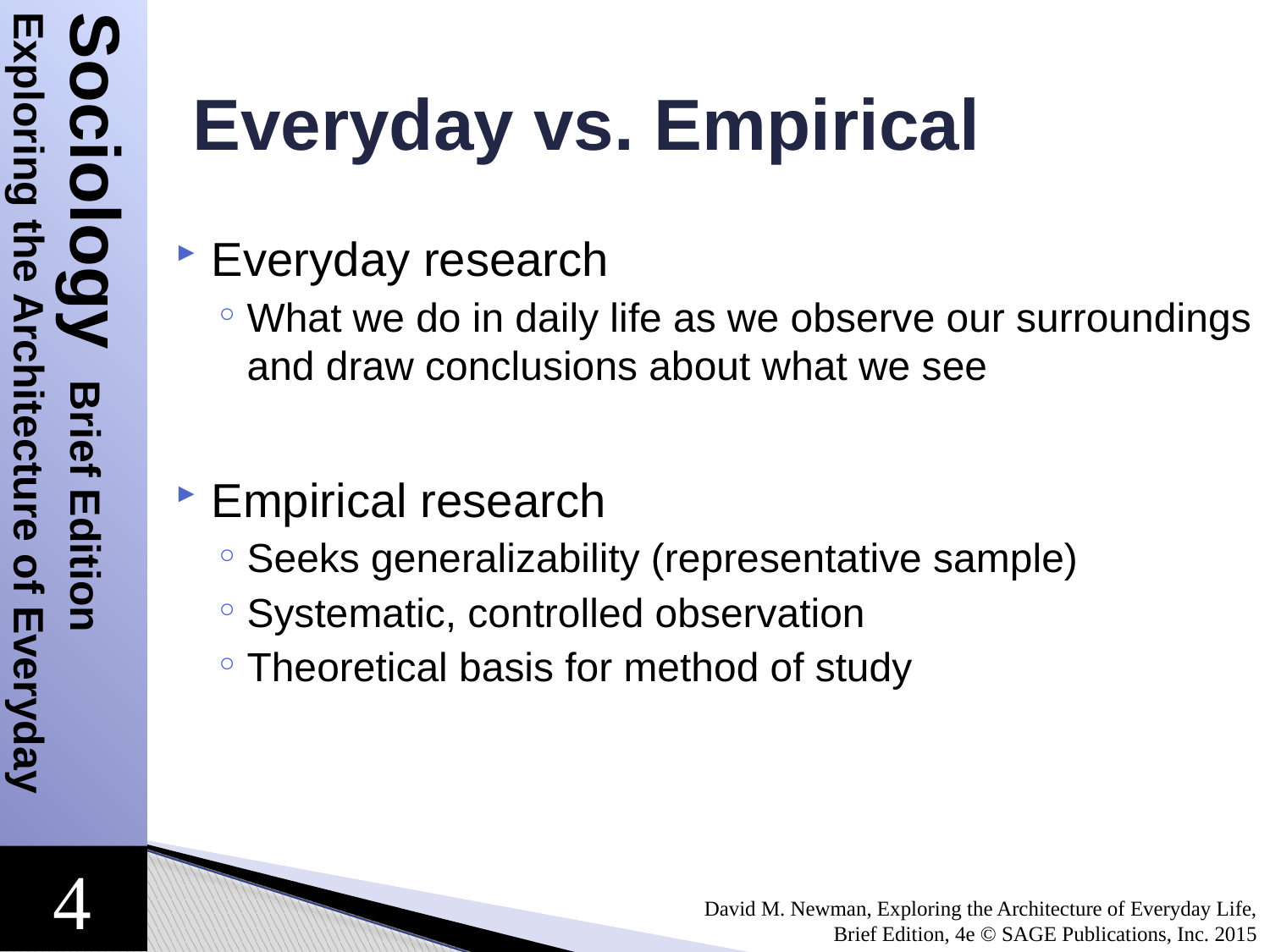

# Everyday vs. Empirical
Everyday research
What we do in daily life as we observe our surroundings and draw conclusions about what we see

Empirical research
Seeks generalizability (representative sample)
Systematic, controlled observation
Theoretical basis for method of study

David M. Newman, Exploring the Architecture of Everyday Life, Brief Edition, 4e © SAGE Publications, Inc. 2015